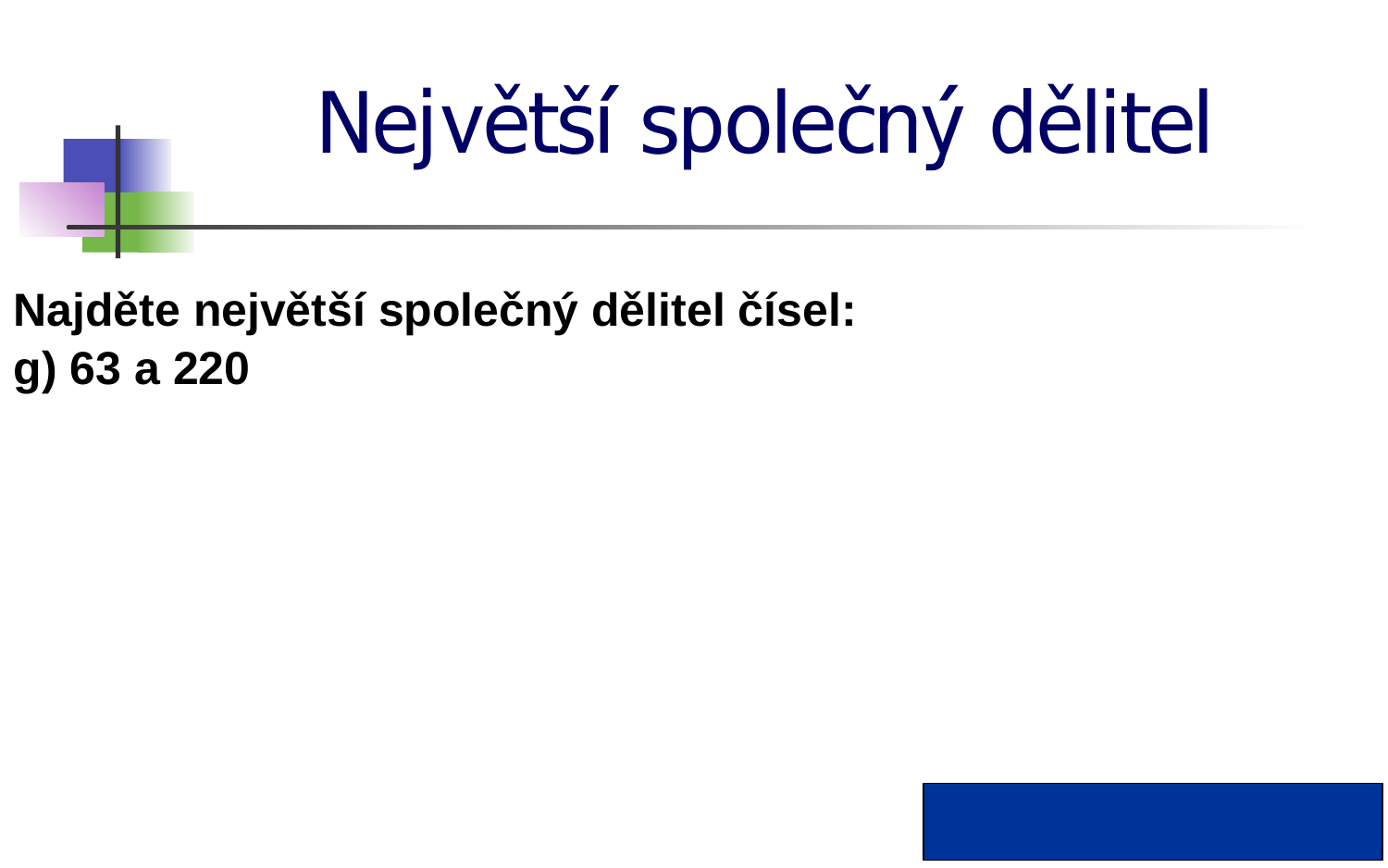

# Největší společný dělitel
Najděte největší společný dělitel čísel:
g) 63 a 220

D(63; 220) = 1